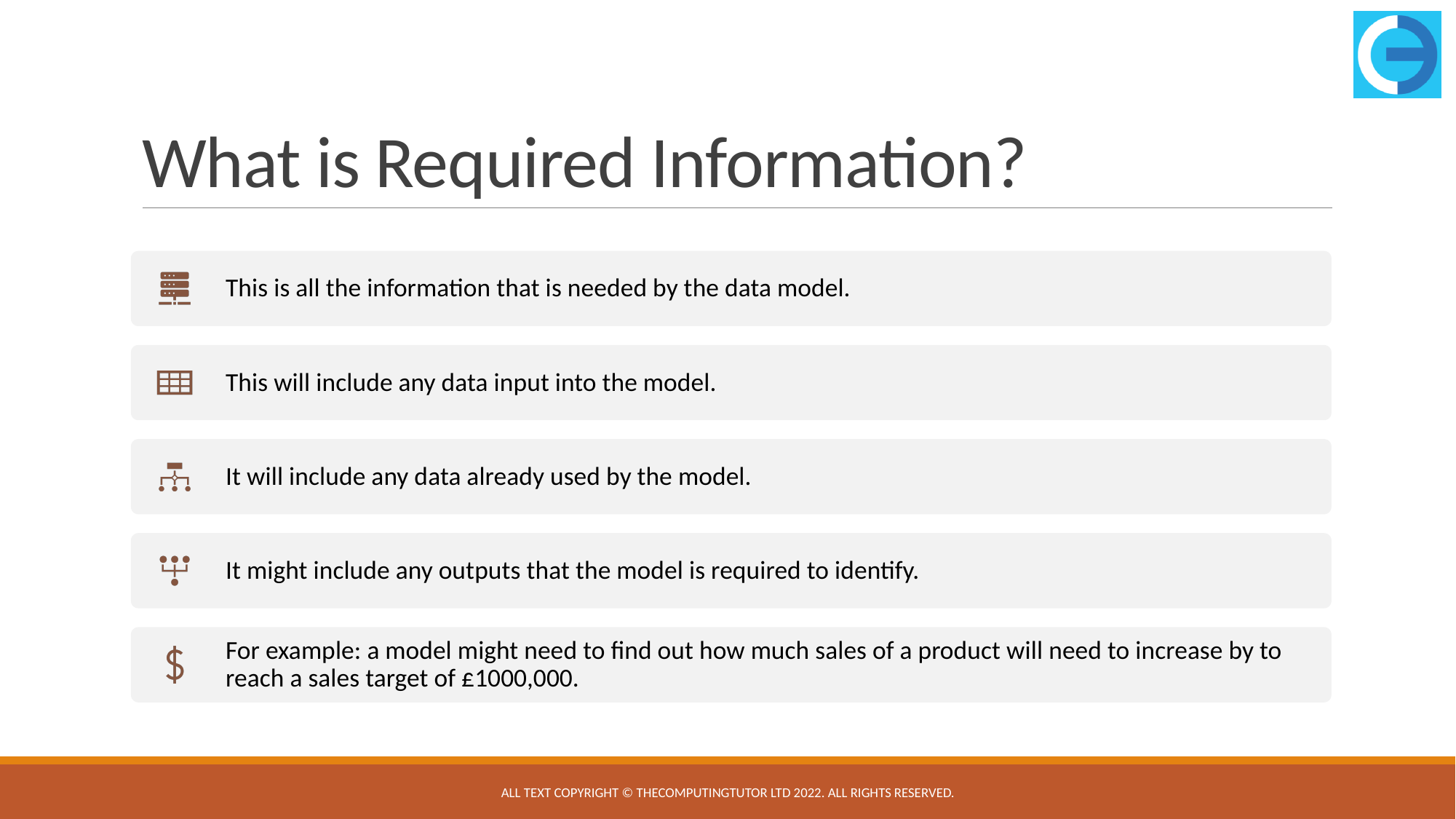

# What is Required Information?
This is all the information that is needed by the data model.
This will include any data input into the model.
It will include any data already used by the model.
It might include any outputs that the model is required to identify.
For example: a model might need to find out how much sales of a product will need to increase by to reach a sales target of £1000,000.
All text copyright © TheComputingTutor Ltd 2022. All rights Reserved.